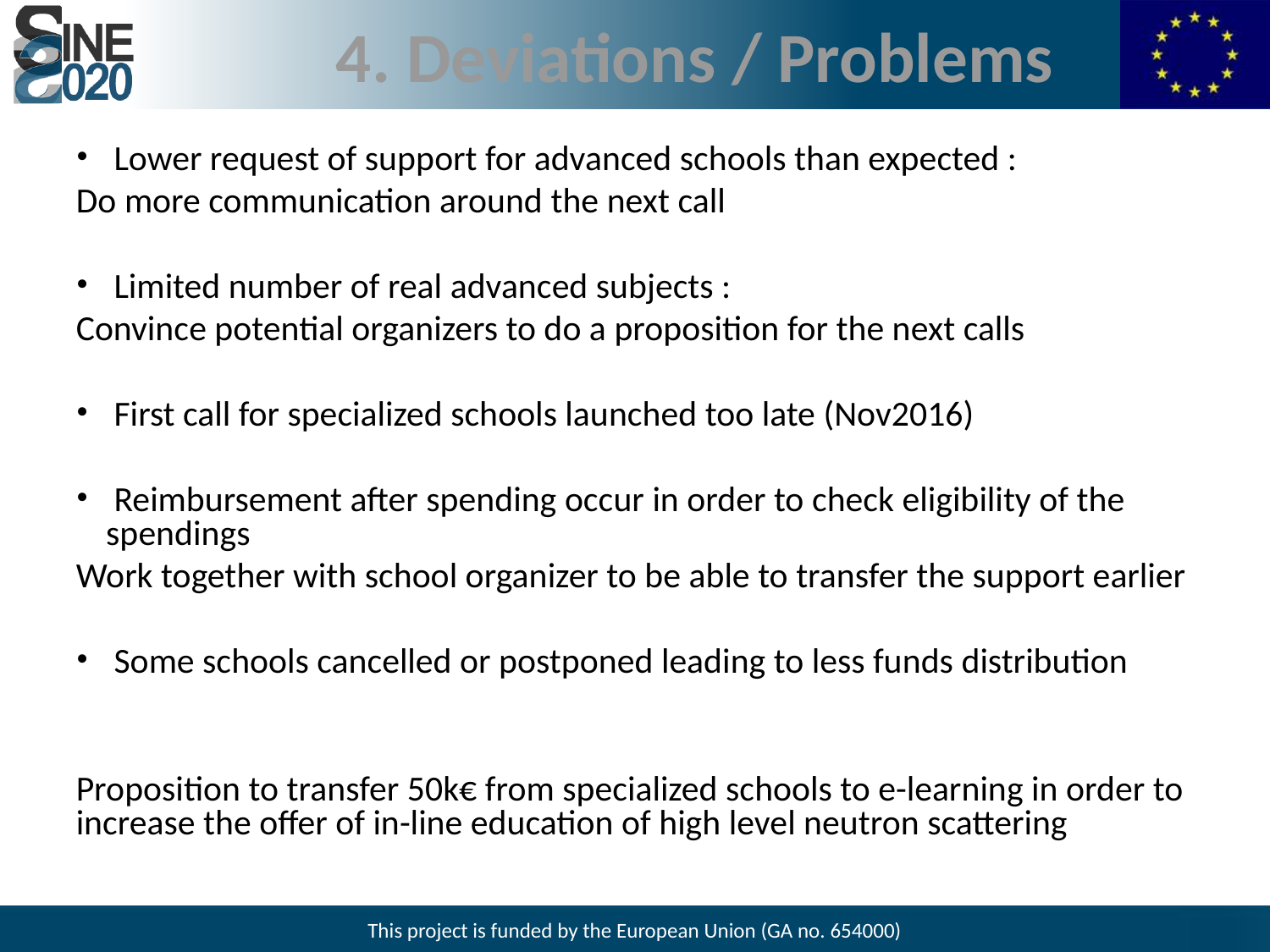

4. Deviations / Problems

 Lower request of support for advanced schools than expected :
Do more communication around the next call

 Limited number of real advanced subjects :
Convince potential organizers to do a proposition for the next calls

 First call for specialized schools launched too late (Nov2016)

 Reimbursement after spending occur in order to check eligibility of the spendings
Work together with school organizer to be able to transfer the support earlier

 Some schools cancelled or postponed leading to less funds distribution

Proposition to transfer 50k€ from specialized schools to e-learning in order to increase the offer of in-line education of high level neutron scattering

This project is funded by the European Union (GA no. 654000)